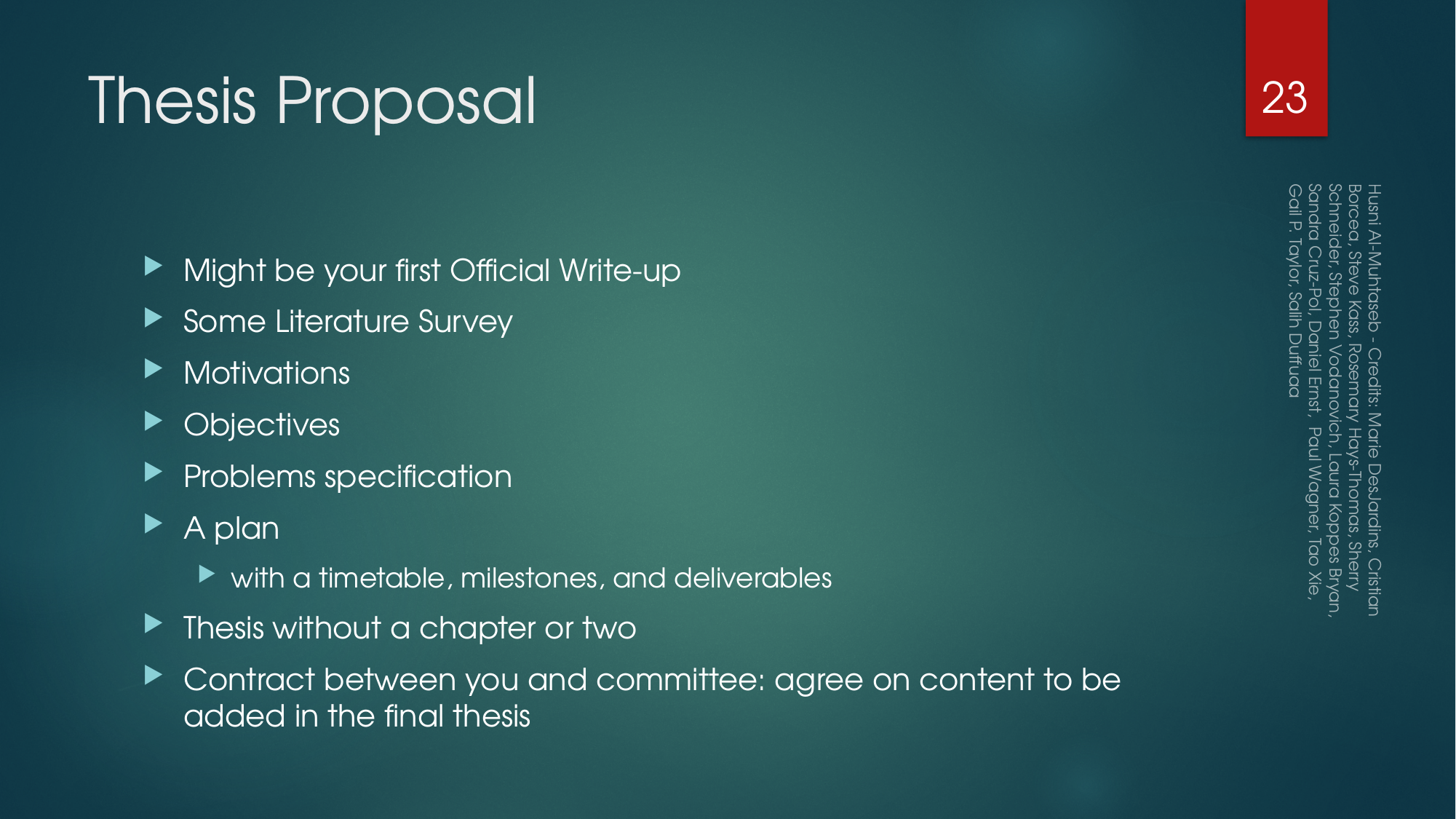

23
# Thesis Proposal
Might be your first Official Write-up
Some Literature Survey
Motivations
Objectives
Problems specification
A plan
with a timetable, milestones, and deliverables
Thesis without a chapter or two
Contract between you and committee: agree on content to be added in the final thesis
Husni Al-Muhtaseb - Credits: Marie DesJardins, Cristian Borcea, Steve Kass, Rosemary Hays-Thomas, Sherry Schneider, Stephen Vodanovich, Laura Koppes Bryan, Sandra Cruz-Pol, Daniel Ernst,  Paul Wagner, Tao Xie, Gail P. Taylor, Salih Duffuaa